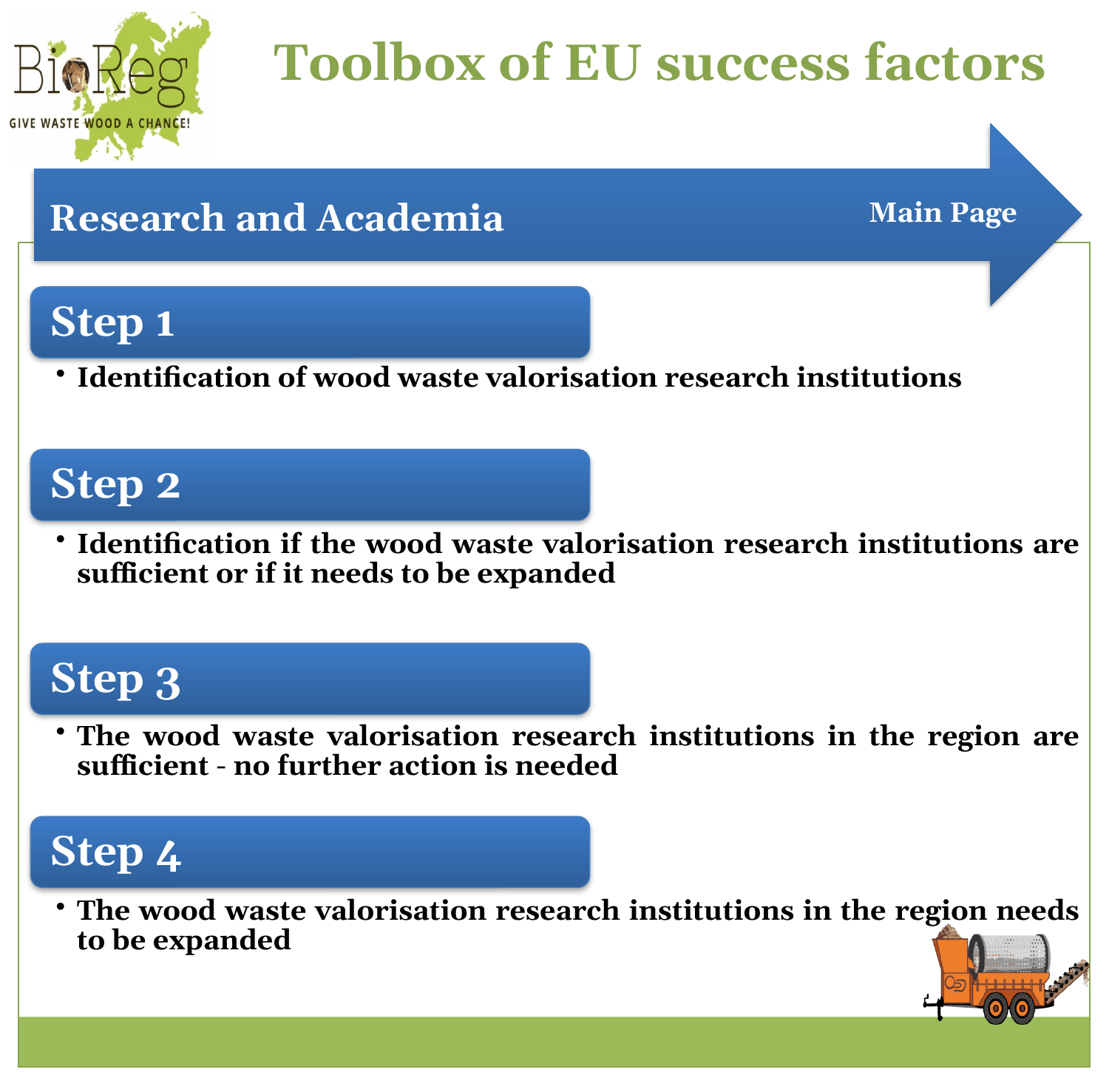

Research and Academia
Main Page

Step 1
Identification of wood waste valorisation research institutions
Step 2
Identification if the wood waste valorisation research institutions are sufficient or if it needs to be expanded
Step 3
The wood waste valorisation research institutions in the region are sufficient - no further action is needed
Step 4
The wood waste valorisation research institutions in the region needs to be expanded